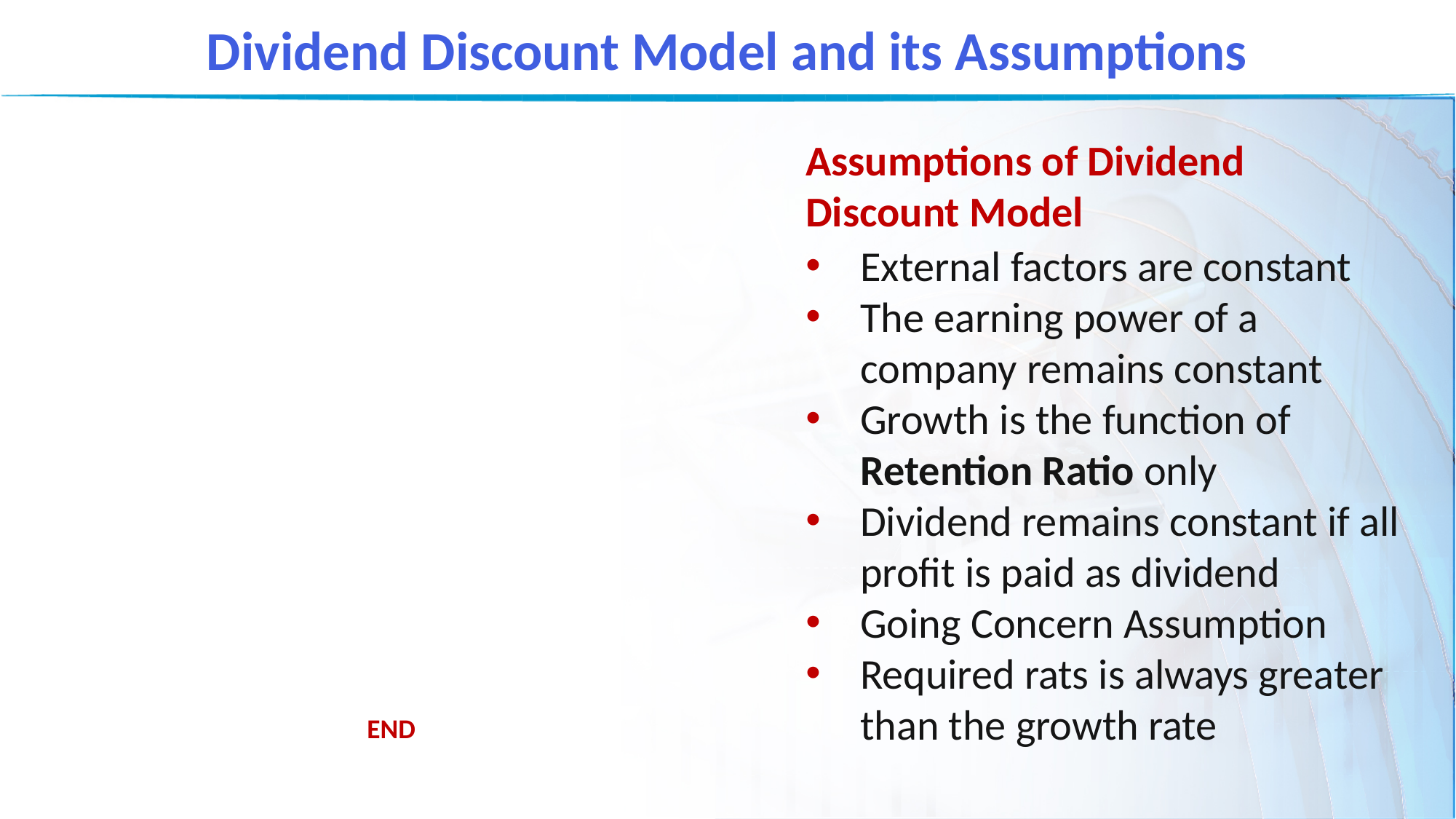

Dividend Discount Model and its Assumptions
Assumptions of Dividend Discount Model

External factors are constant
The earning power of a company remains constant
Growth is the function of Retention Ratio only
Dividend remains constant if all profit is paid as dividend
Going Concern Assumption
Required rats is always greater than the growth rate

END